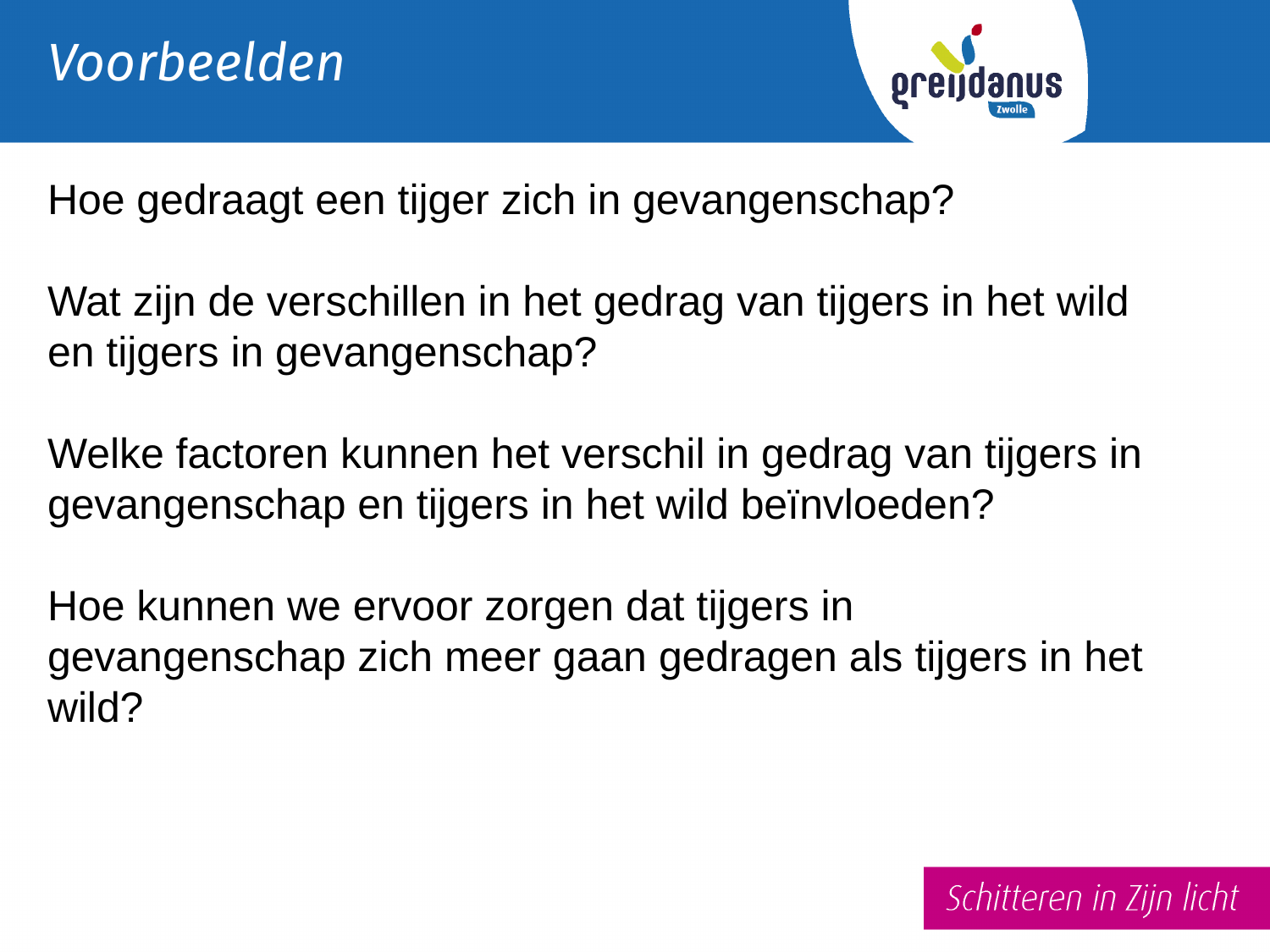

# Voorbeelden
Hoe gedraagt een tijger zich in gevangenschap?

Wat zijn de verschillen in het gedrag van tijgers in het wild en tijgers in gevangenschap?

Welke factoren kunnen het verschil in gedrag van tijgers in gevangenschap en tijgers in het wild beïnvloeden?

Hoe kunnen we ervoor zorgen dat tijgers in gevangenschap zich meer gaan gedragen als tijgers in het wild?